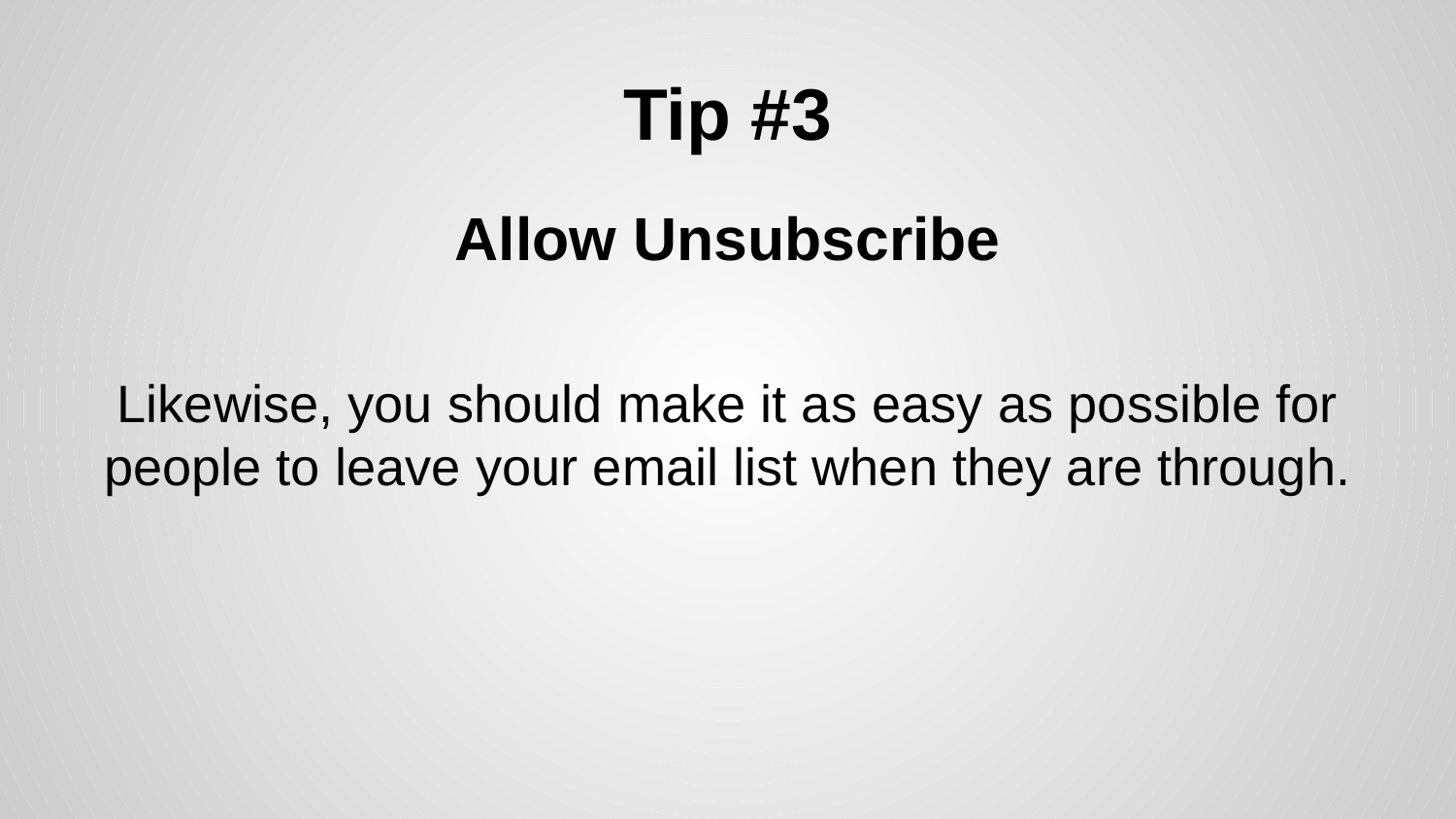

# Tip #3
Allow Unsubscribe

Likewise, you should make it as easy as possible for people to leave your email list when they are through.